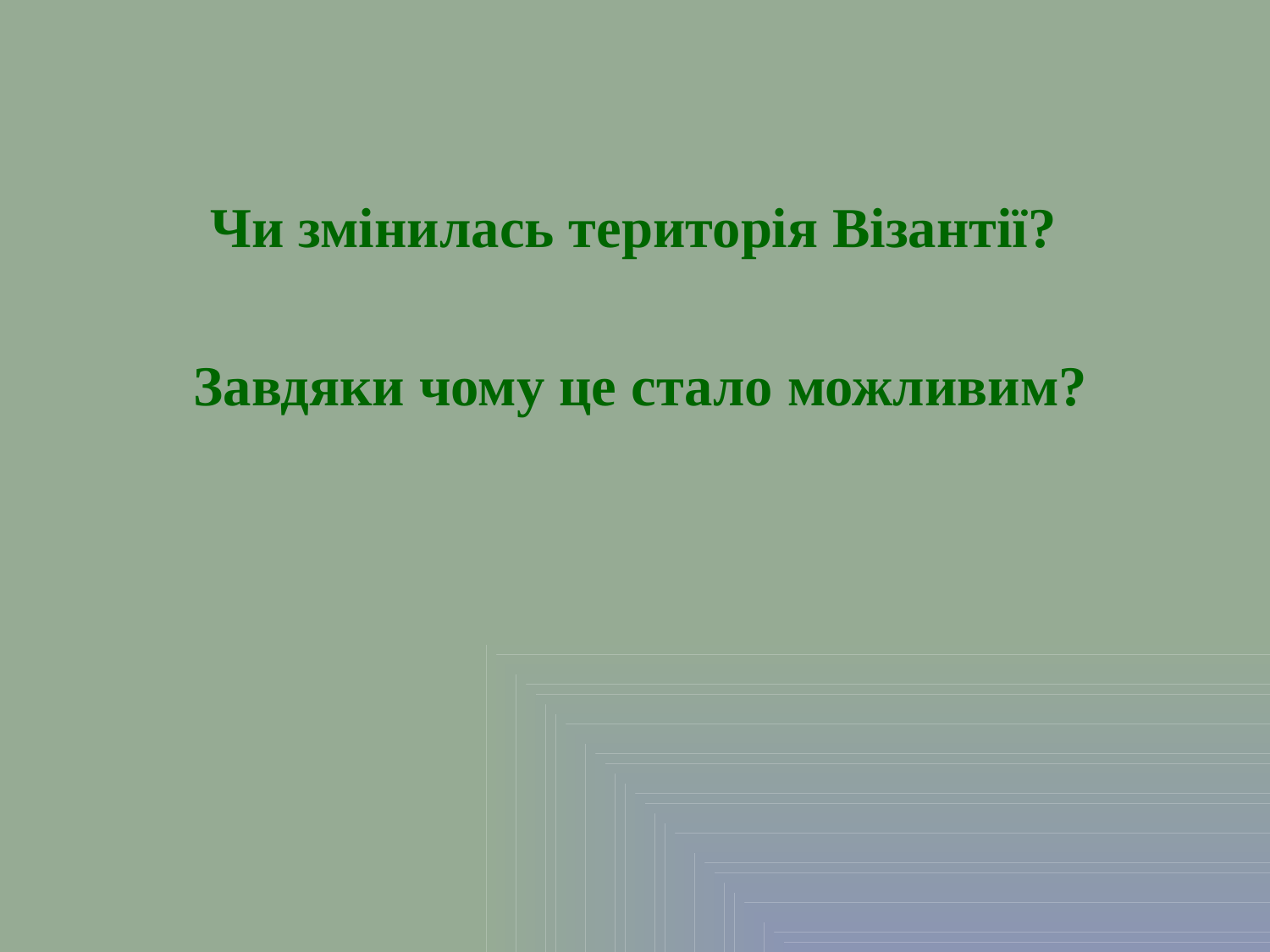

Чи змінилась територія Візантії?

Завдяки чому це стало можливим?